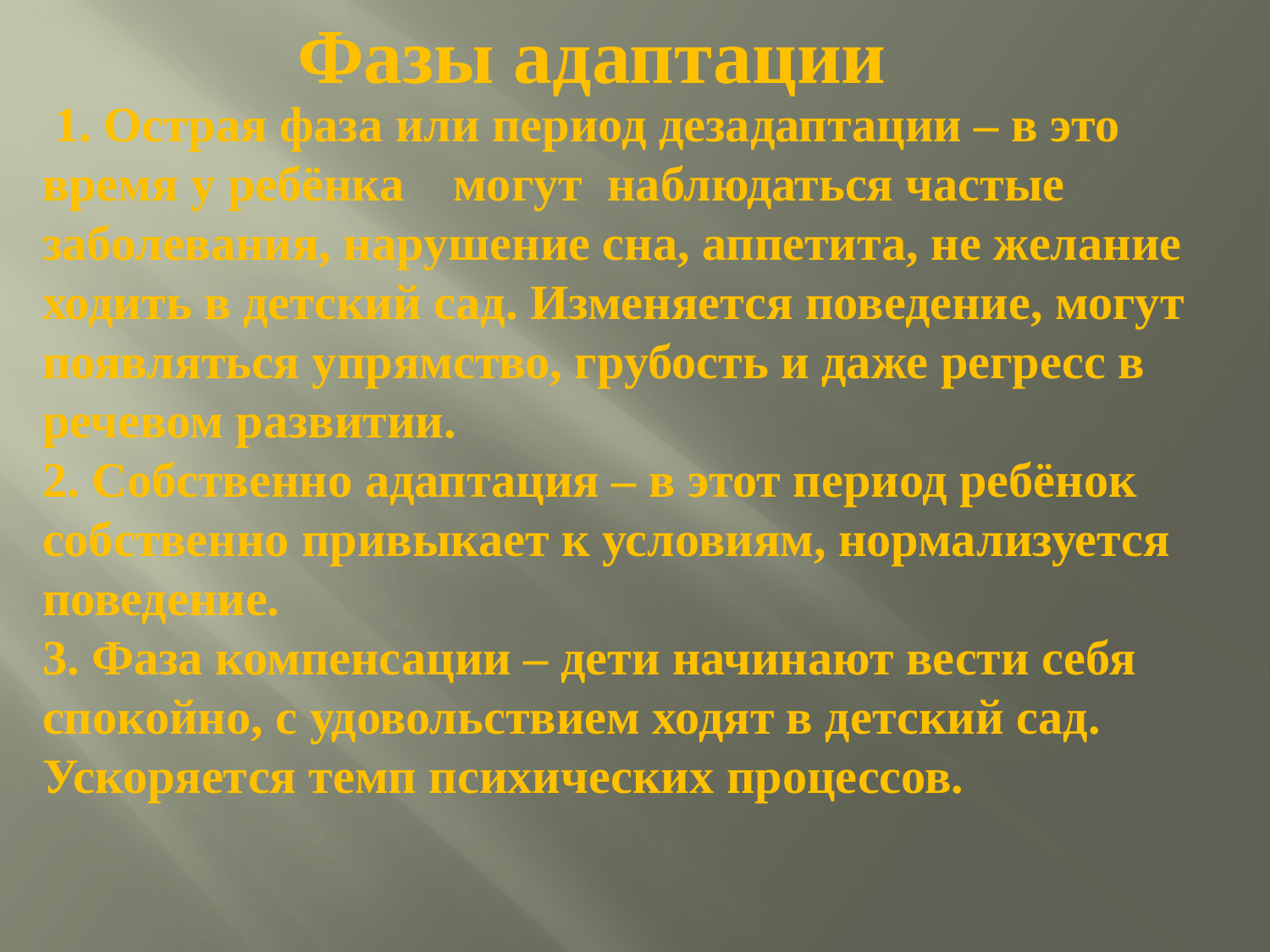

Фазы адаптации
 1. Острая фаза или период дезадаптации – в это время у ребёнка    могут  наблюдаться частые заболевания, нарушение сна, аппетита, не желание ходить в детский сад. Изменяется поведение, могут появляться упрямство, грубость и даже регресс в речевом развитии.
2. Собственно адаптация – в этот период ребёнок собственно привыкает к условиям, нормализуется поведение.
3. Фаза компенсации – дети начинают вести себя спокойно, с удовольствием ходят в детский сад. Ускоряется темп психических процессов.